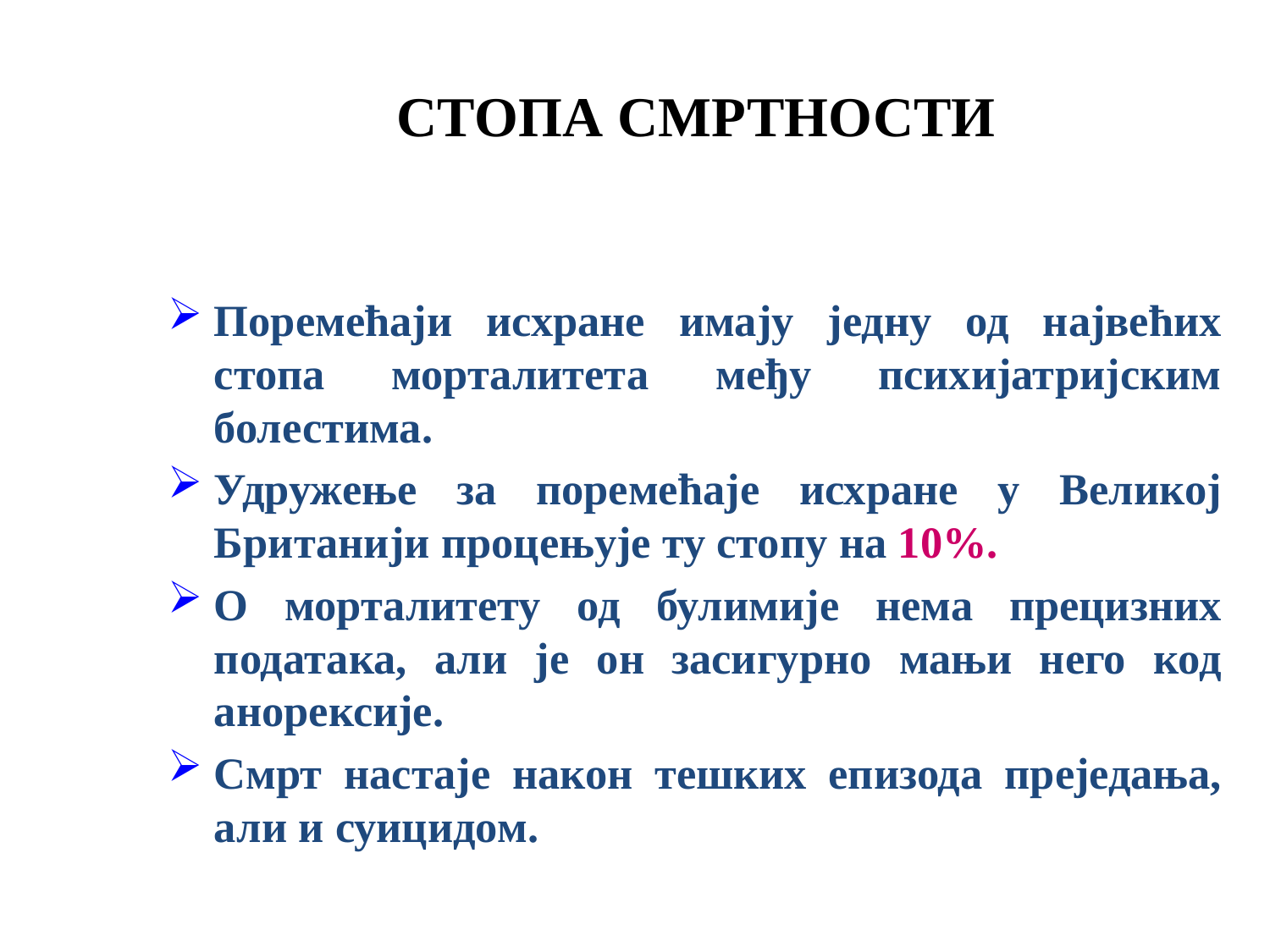

# СТОПА СМРТНОСТИ
Поремећаји исхране имају једну од највећих стопа морталитета међу психијатријским болестима.
Удружење за поремећаје исхране у Великој Британији процењује ту стопу на 10%.
О морталитету од булимије нема прецизних података, али је он засигурно мањи него код анорексије.
Смрт настаје након тешких епизода преједања, али и суицидом.